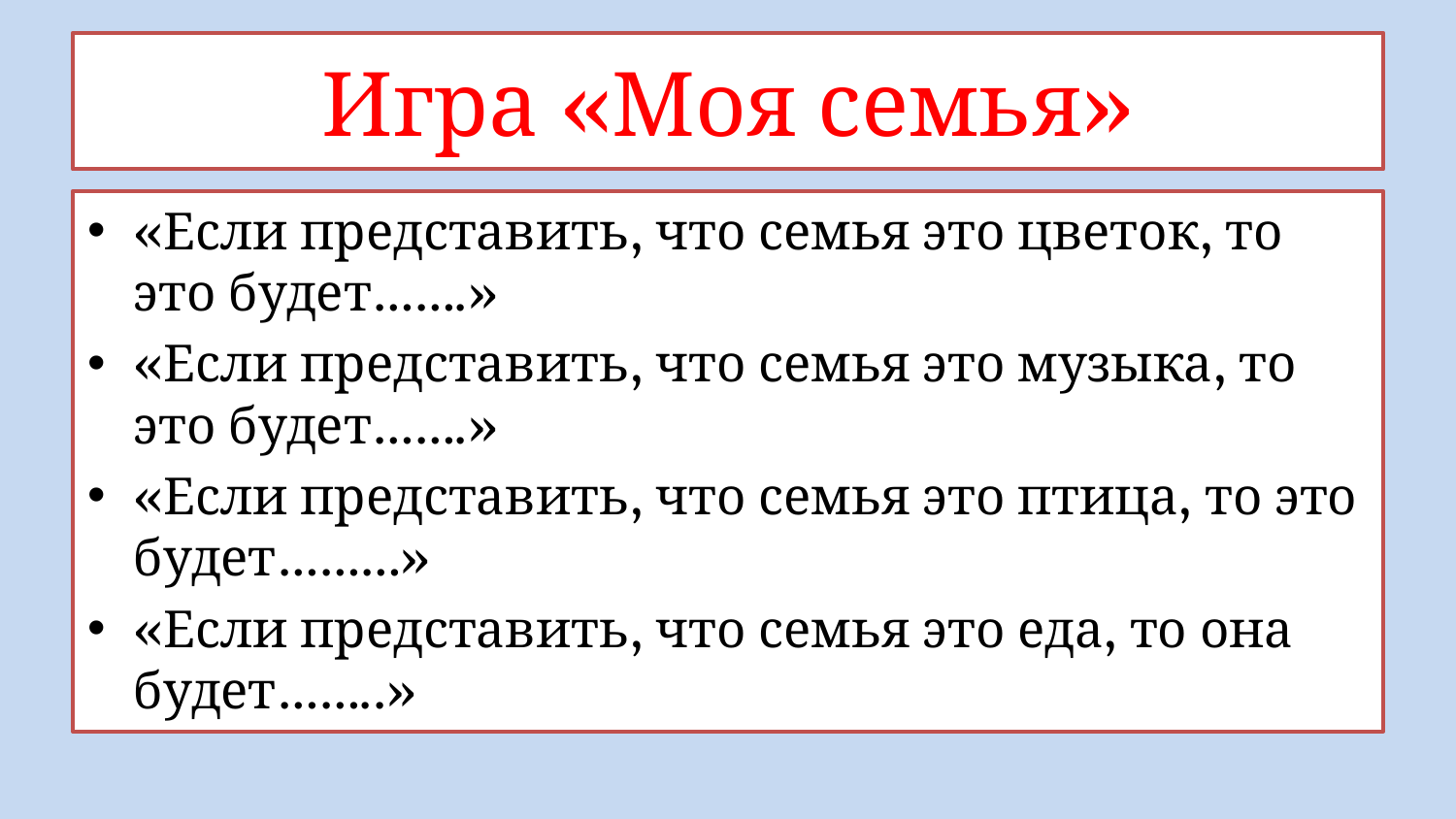

# Игра «Моя семья»
«Если представить, что семья это цветок, то это будет…….»
«Если представить, что семья это музыка, то это будет…….»
«Если представить, что семья это птица, то это будет………»
«Если представить, что семья это еда, то она будет……..»